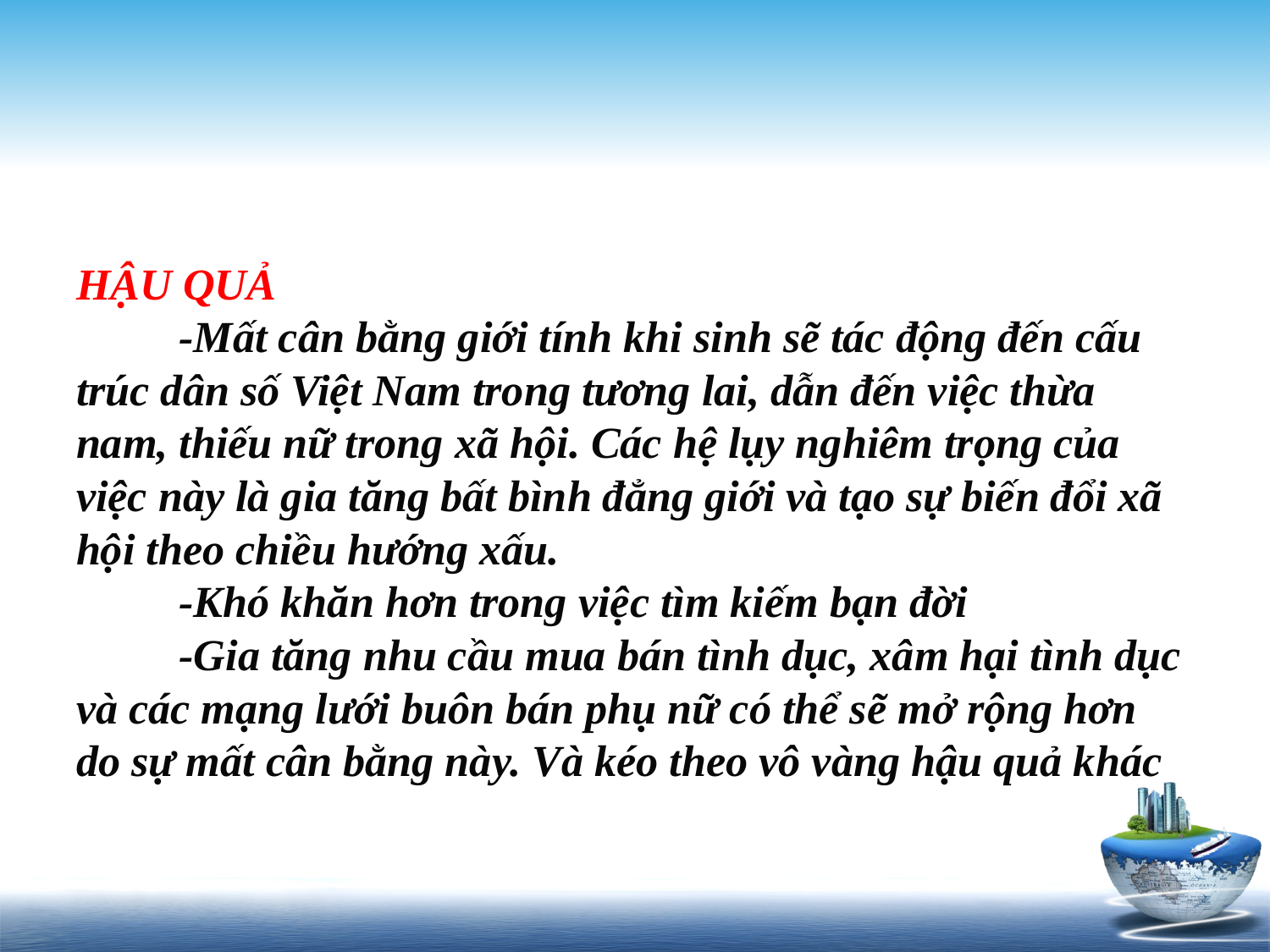

# HẬU QUẢ -Mất cân bằng giới tính khi sinh sẽ tác động đến cấu trúc dân số Việt Nam trong tương lai, dẫn đến việc thừa nam, thiếu nữ trong xã hội. Các hệ lụy nghiêm trọng của việc này là gia tăng bất bình đẳng giới và tạo sự biến đổi xã hội theo chiều hướng xấu. -Khó khăn hơn trong việc tìm kiếm bạn đời -Gia tăng nhu cầu mua bán tình dục, xâm hại tình dục và các mạng lưới buôn bán phụ nữ có thể sẽ mở rộng hơn do sự mất cân bằng này. Và kéo theo vô vàng hậu quả khác